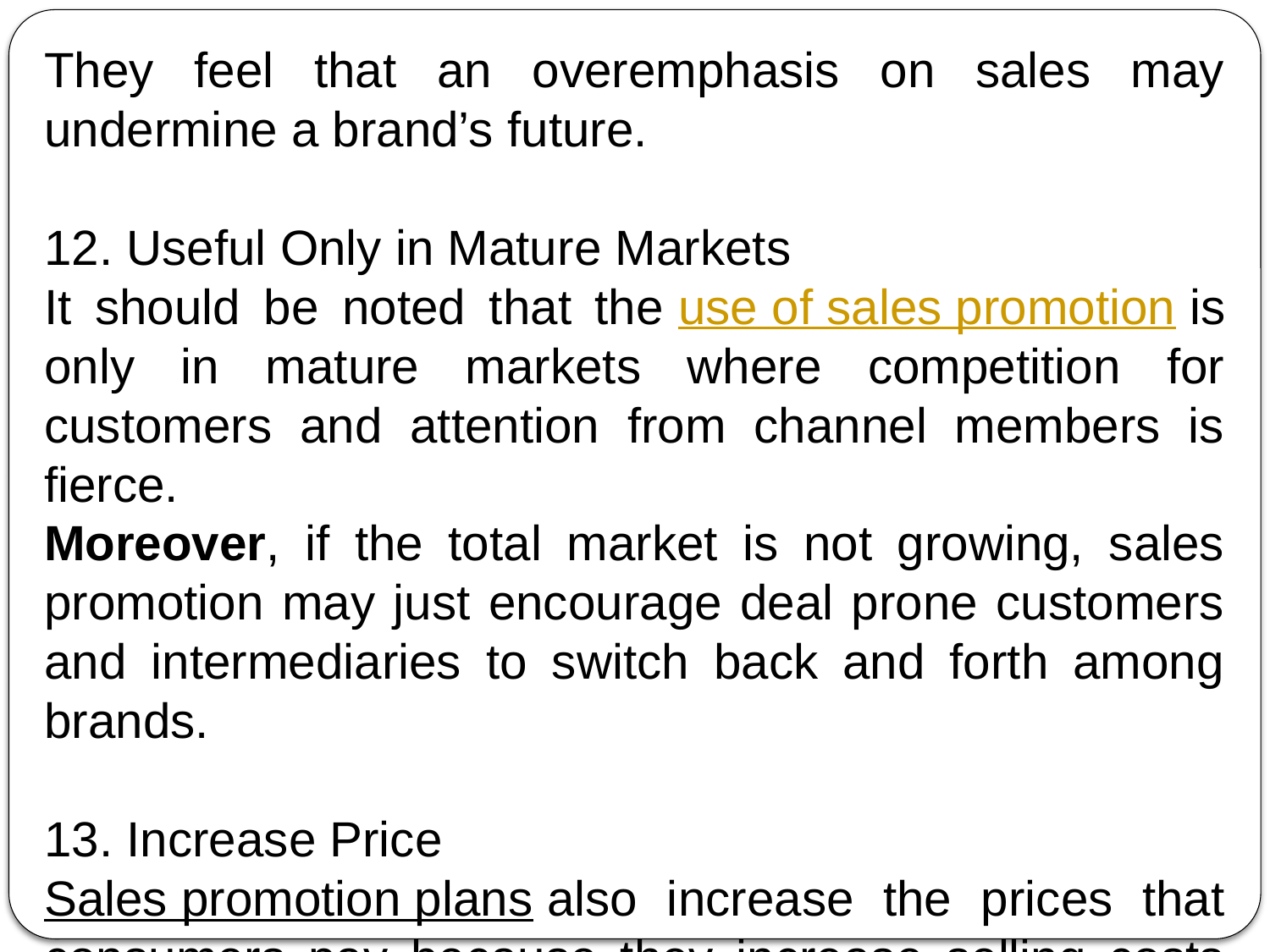

They feel that an overemphasis on sales may undermine a brand’s future.

12. Useful Only in Mature Markets
It should be noted that the use of sales promotion is only in mature markets where competition for customers and attention from channel members is fierce.
Moreover, if the total market is not growing, sales promotion may just encourage deal prone customers and intermediaries to switch back and forth among brands.

13. Increase Price
Sales promotion plans also increase the prices that consumers pay because they increase selling costs and ultimately it is consumers who pay for those selling costs.